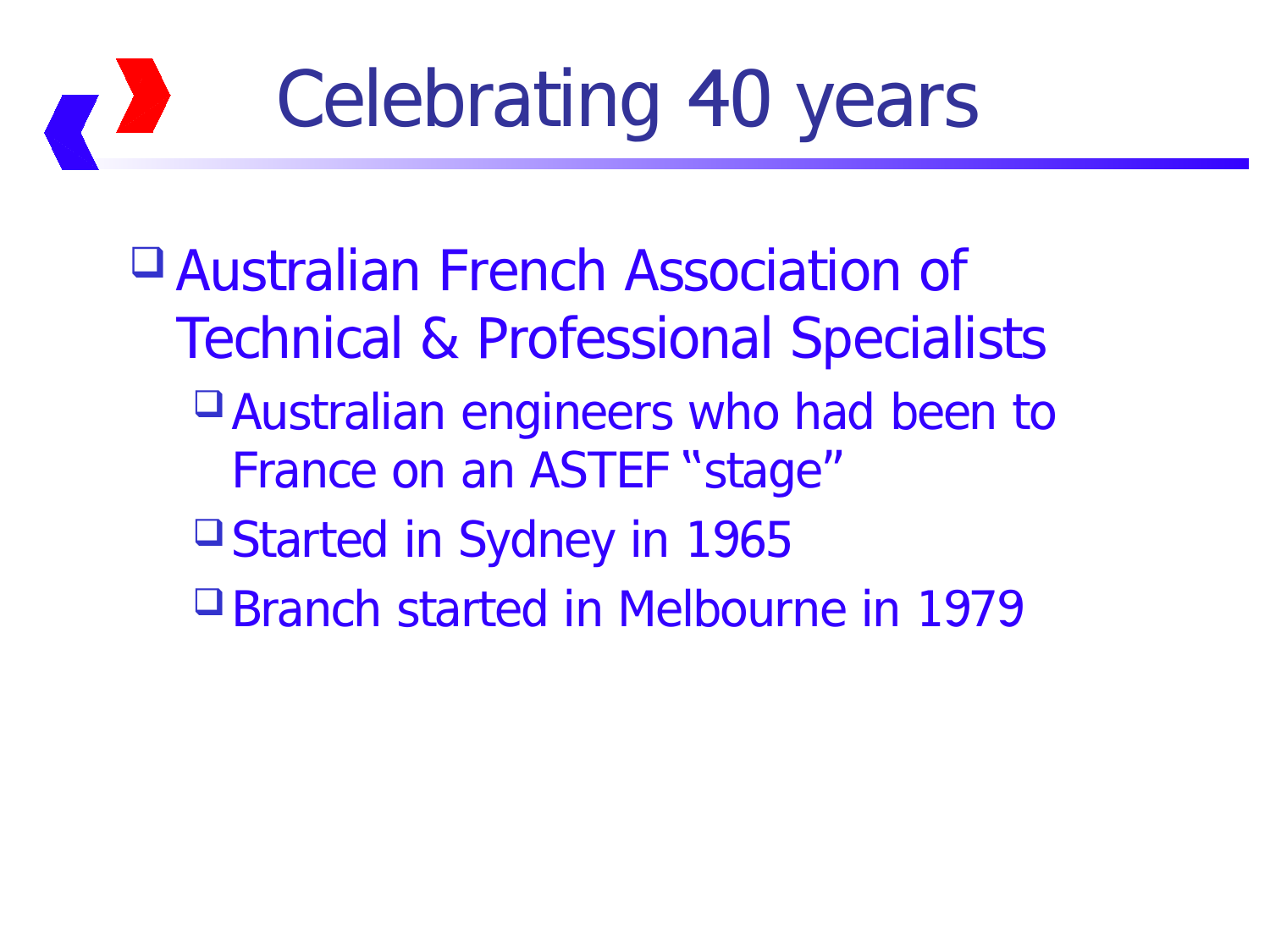

Celebrating 40 years
Australian French Association of Technical & Professional Specialists
Australian engineers who had been to France on an ASTEF “stage”
Started in Sydney in 1965
Branch started in Melbourne in 1979